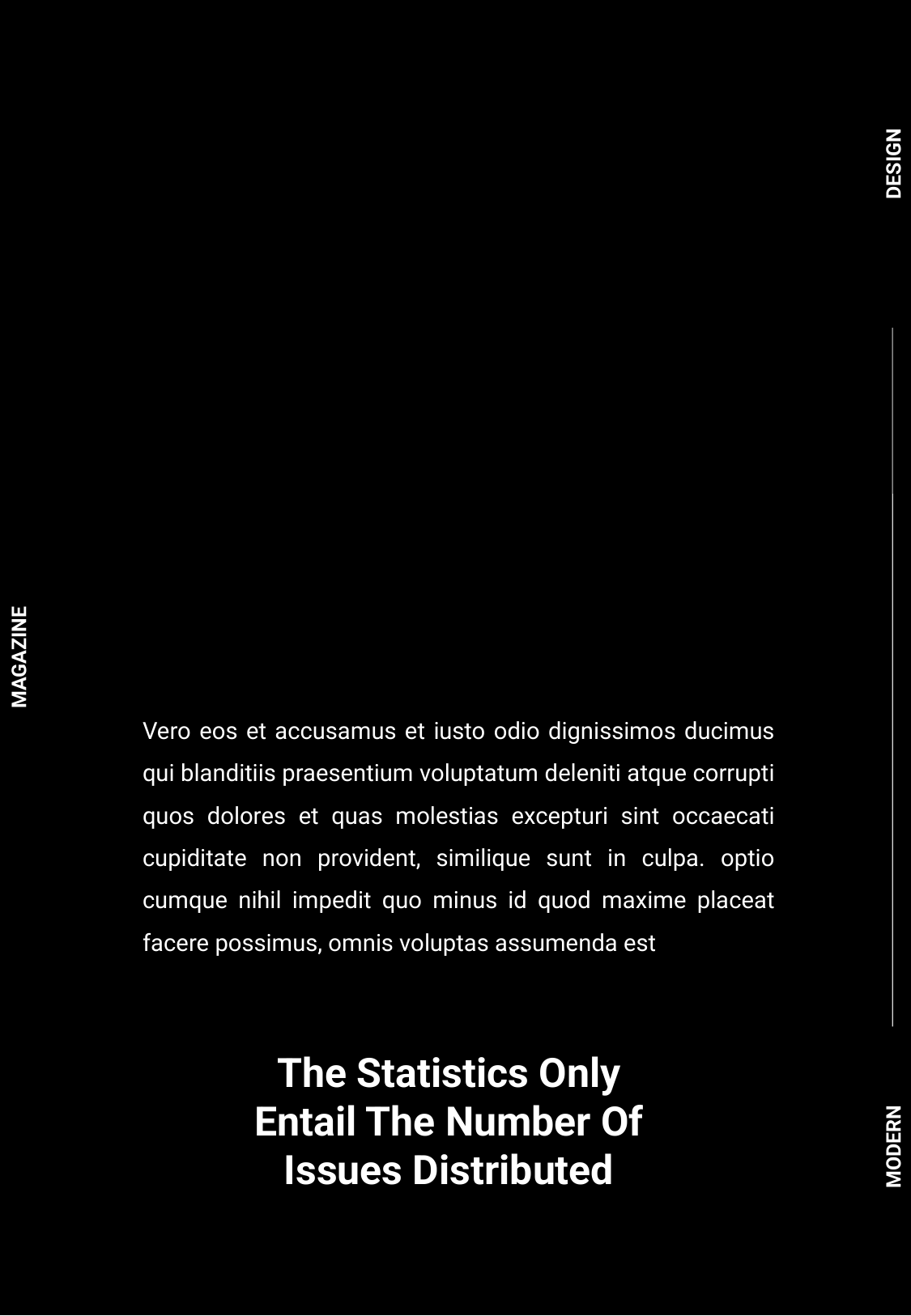

Vero eos et accusamus et iusto odio dignissimos ducimus qui blanditiis praesentium voluptatum deleniti atque corrupti quos dolores et quas molestias excepturi sint occaecati cupiditate non provident, similique sunt in culpa. optio cumque nihil impedit quo minus id quod maxime placeat facere possimus, omnis voluptas assumenda est
The Statistics Only Entail The Number Of Issues Distributed